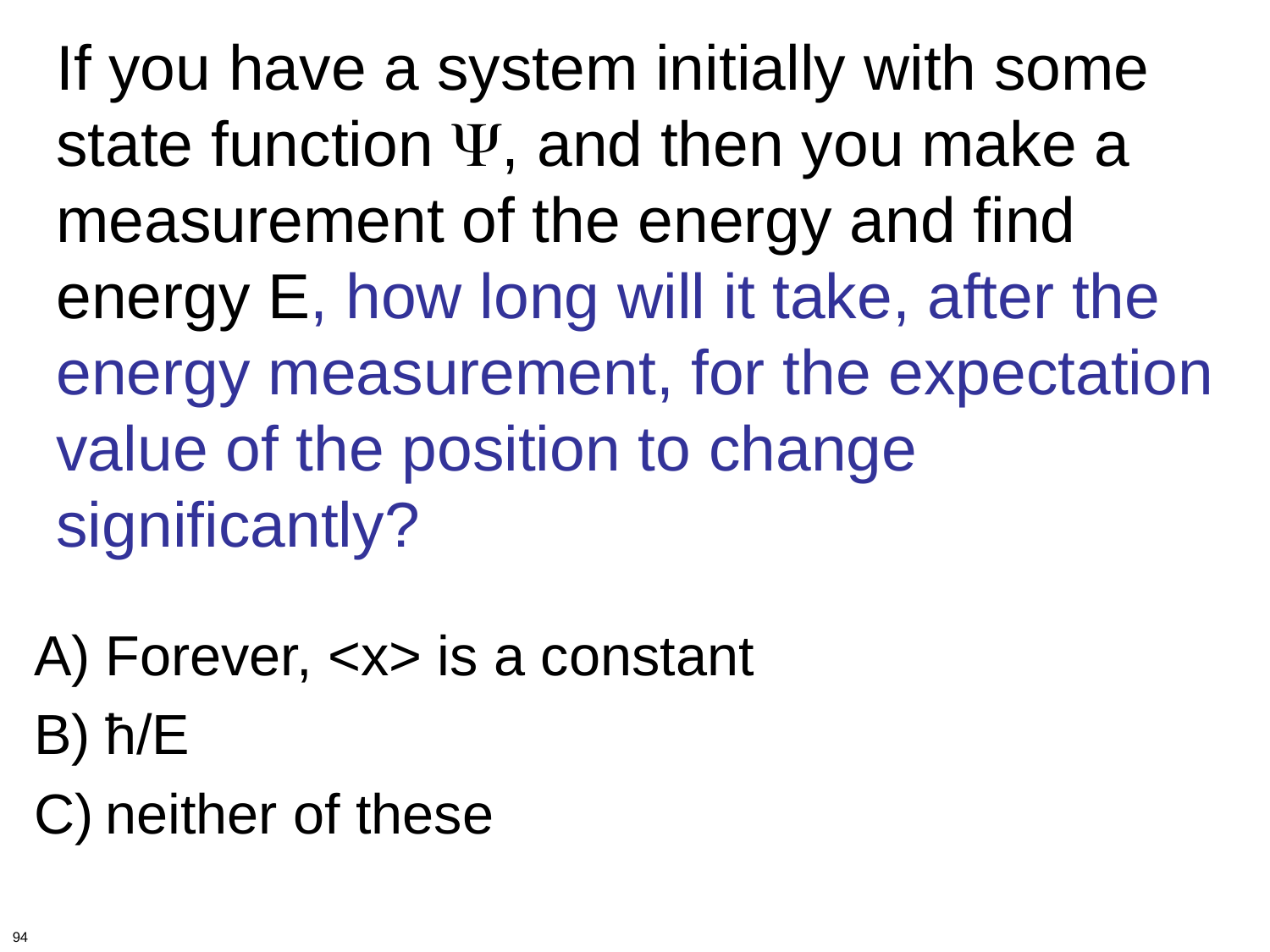

If you have a system initially with some state function Ψ, and then you make a measurement of the energy and find energy E, how long will it take, after the energy measurement, for the expectation value of the position to change significantly?
Forever, <x> is a constant
ħ/E
neither of these
94